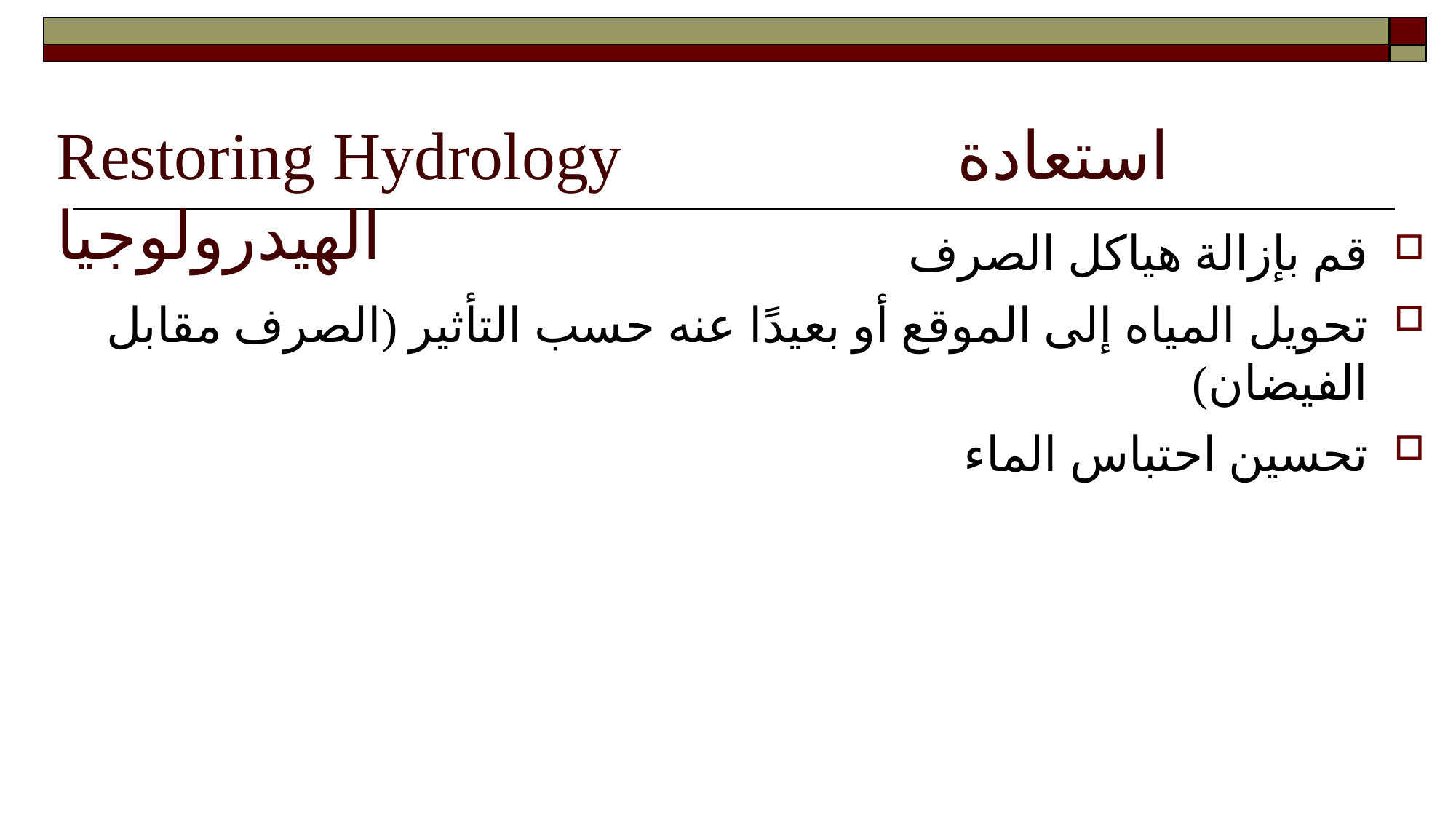

|  |  |
| --- | --- |
|  |  |
# Restoring Hydrology                    استعادة الهيدرولوجيا
قم بإزالة هياكل الصرف
تحويل المياه إلى الموقع أو بعيدًا عنه حسب التأثير (الصرف مقابل الفيضان)
تحسين احتباس الماء